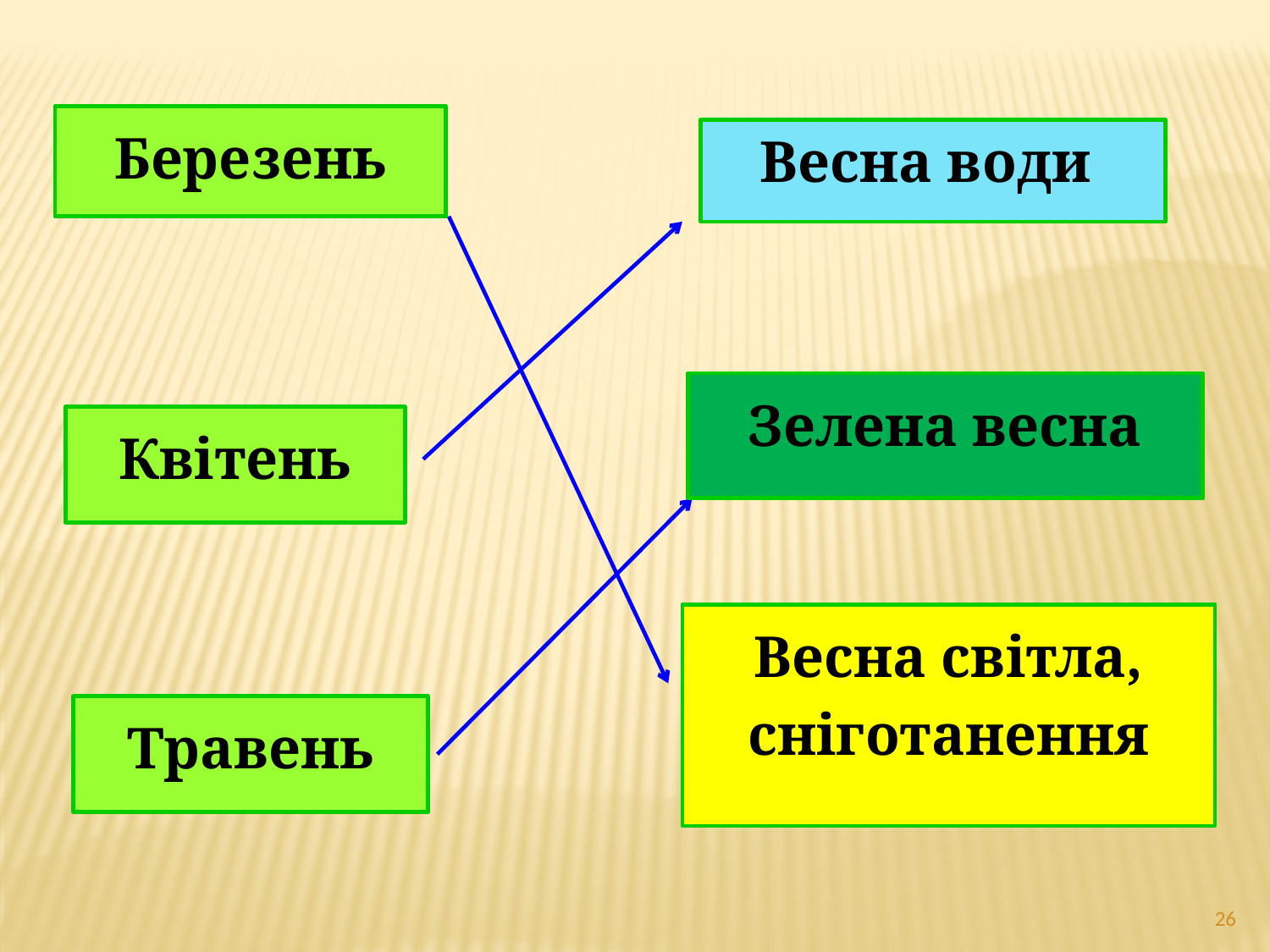

Березень
Весна води
Зелена весна
Квітень
Весна світла, сніготанення
Травень
26